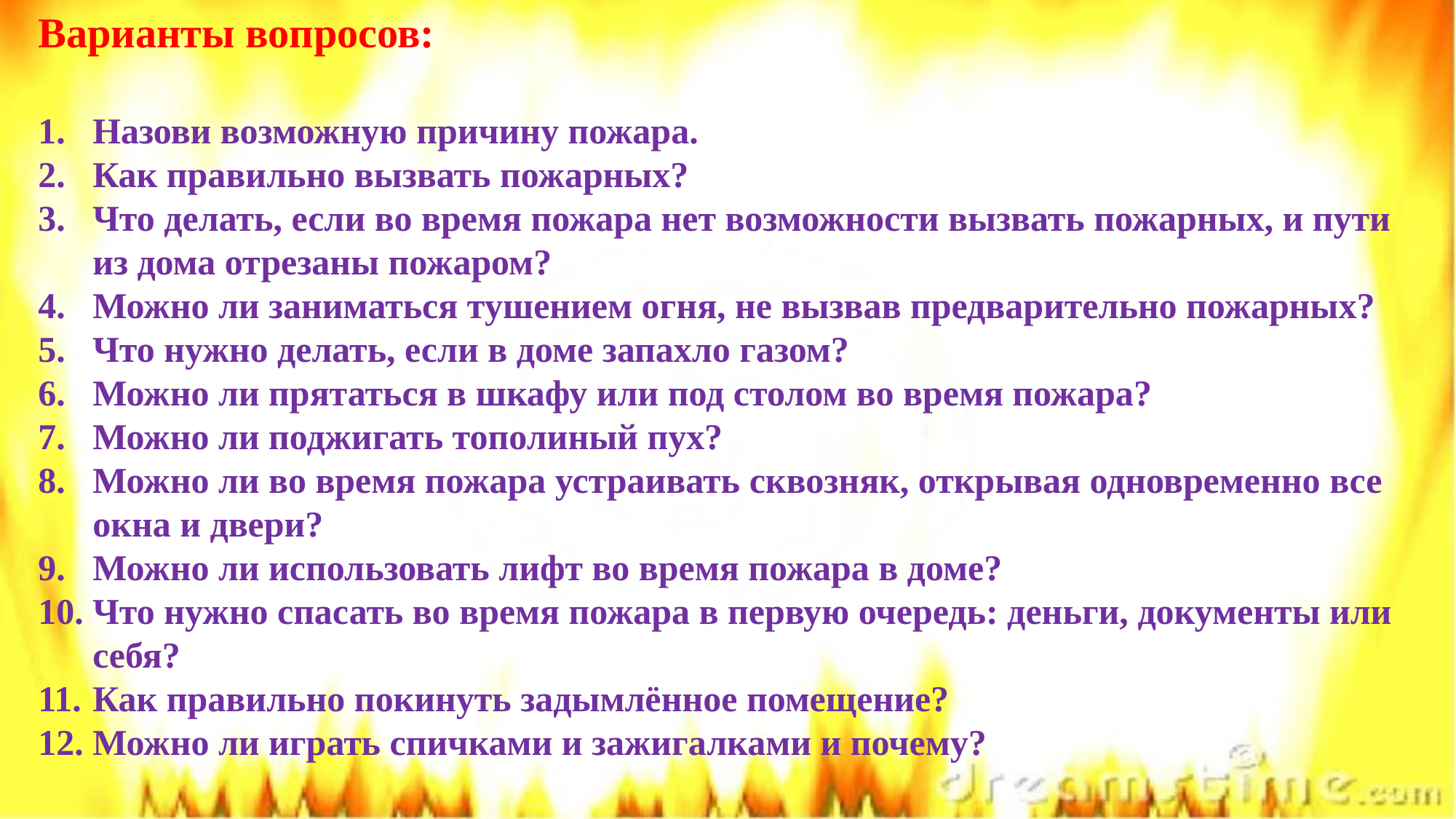

Варианты вопросов:

Назови возможную причину пожара.
Как правильно вызвать пожарных?
Что делать, если во время пожара нет возможности вызвать пожарных, и пути из дома отрезаны пожаром?
Можно ли заниматься тушением огня, не вызвав предварительно пожарных?
Что нужно делать, если в доме запахло газом?
Можно ли прятаться в шкафу или под столом во время пожара?
Можно ли поджигать тополиный пух?
Можно ли во время пожара устраивать сквозняк, открывая одновременно все окна и двери?
Можно ли использовать лифт во время пожара в доме?
Что нужно спасать во время пожара в первую очередь: деньги, документы или себя?
Как правильно покинуть задымлённое помещение?
Можно ли играть спичками и зажигалками и почему?
#